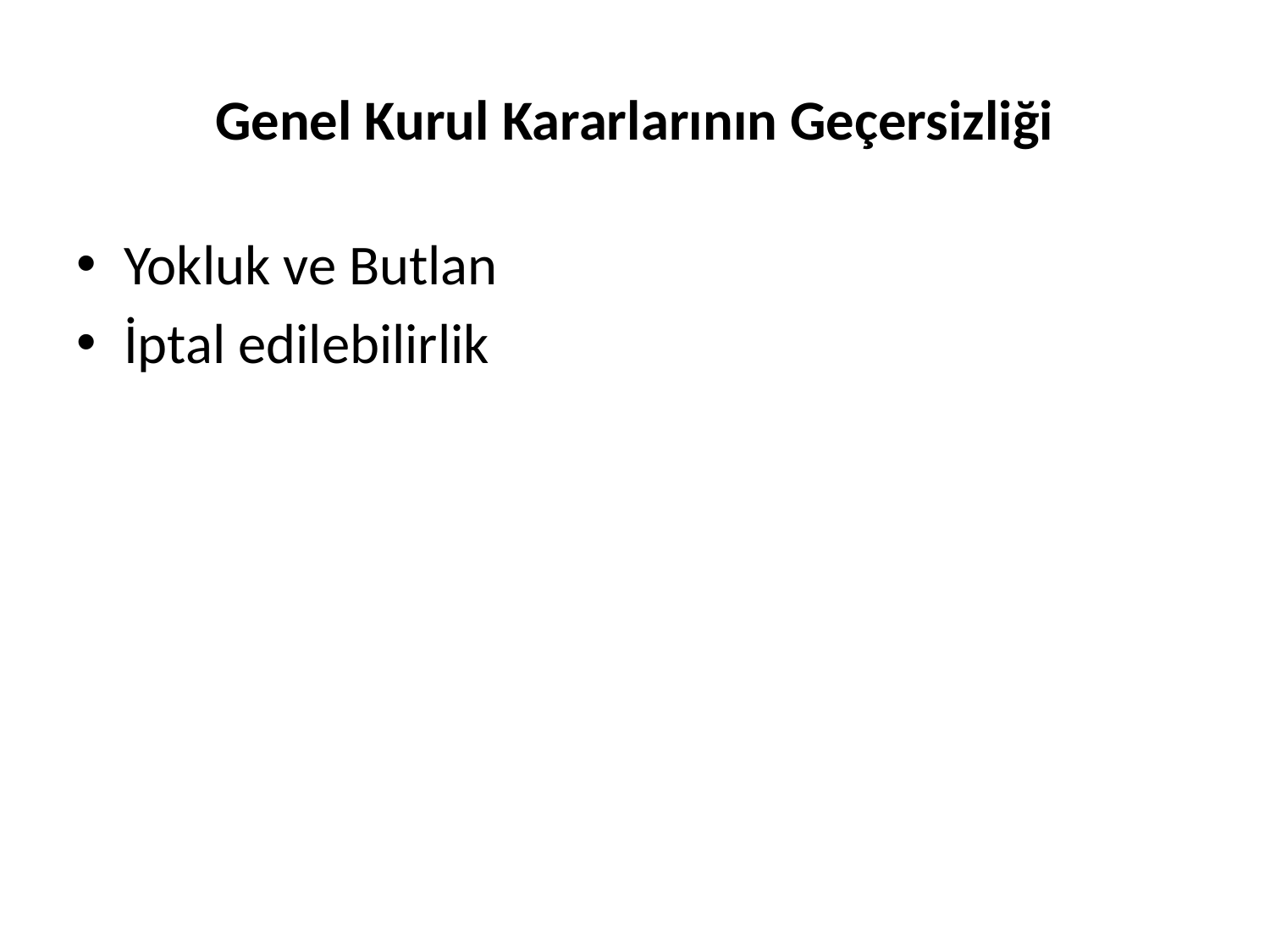

# Genel Kurul Kararlarının Geçersizliği
Yokluk ve Butlan
İptal edilebilirlik